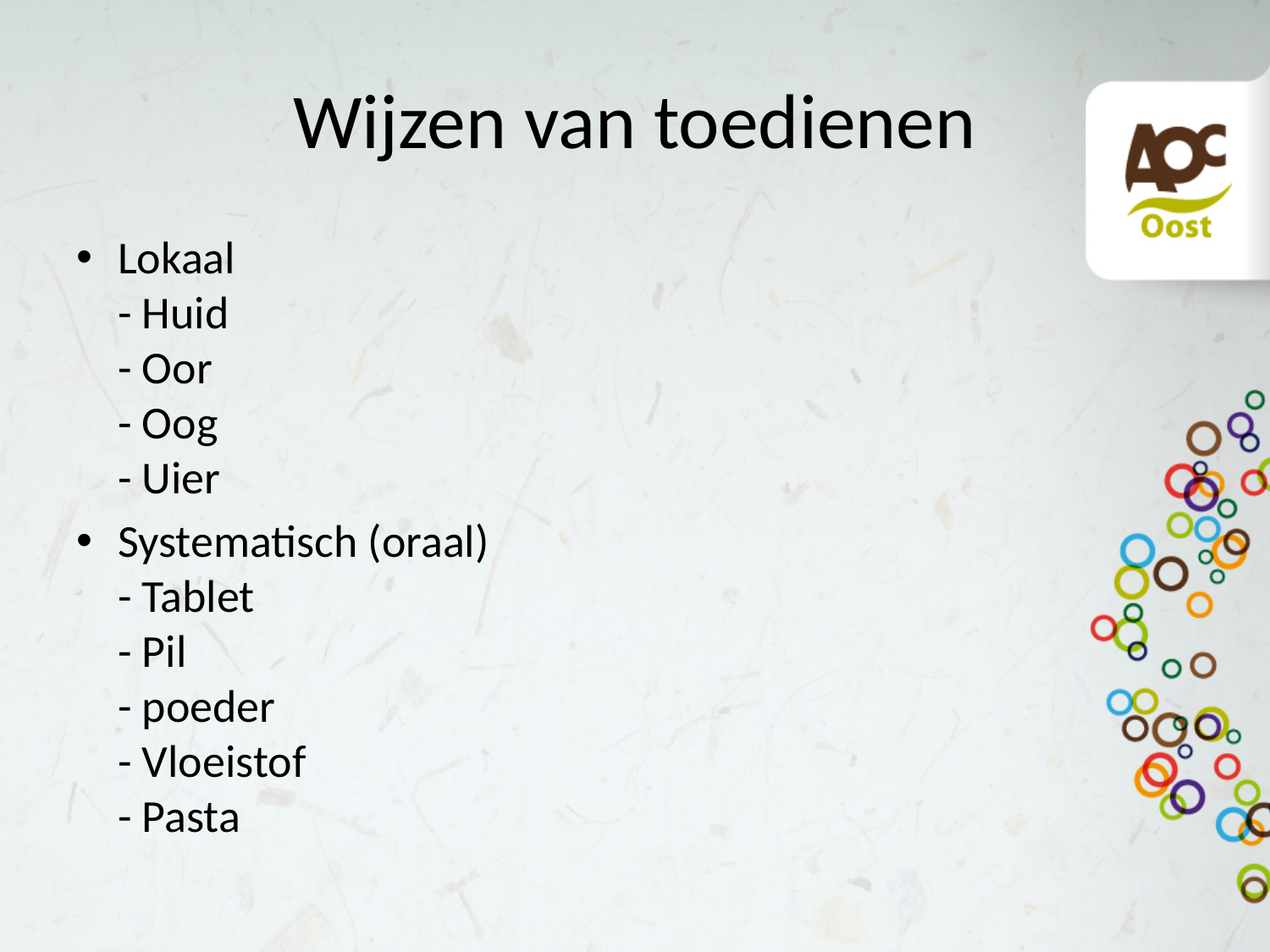

# Wijzen van toedienen
Lokaal
- Huid
- Oor
- Oog
- Uier
Systematisch (oraal)
- Tablet
- Pil
- poeder
- Vloeistof
- Pasta